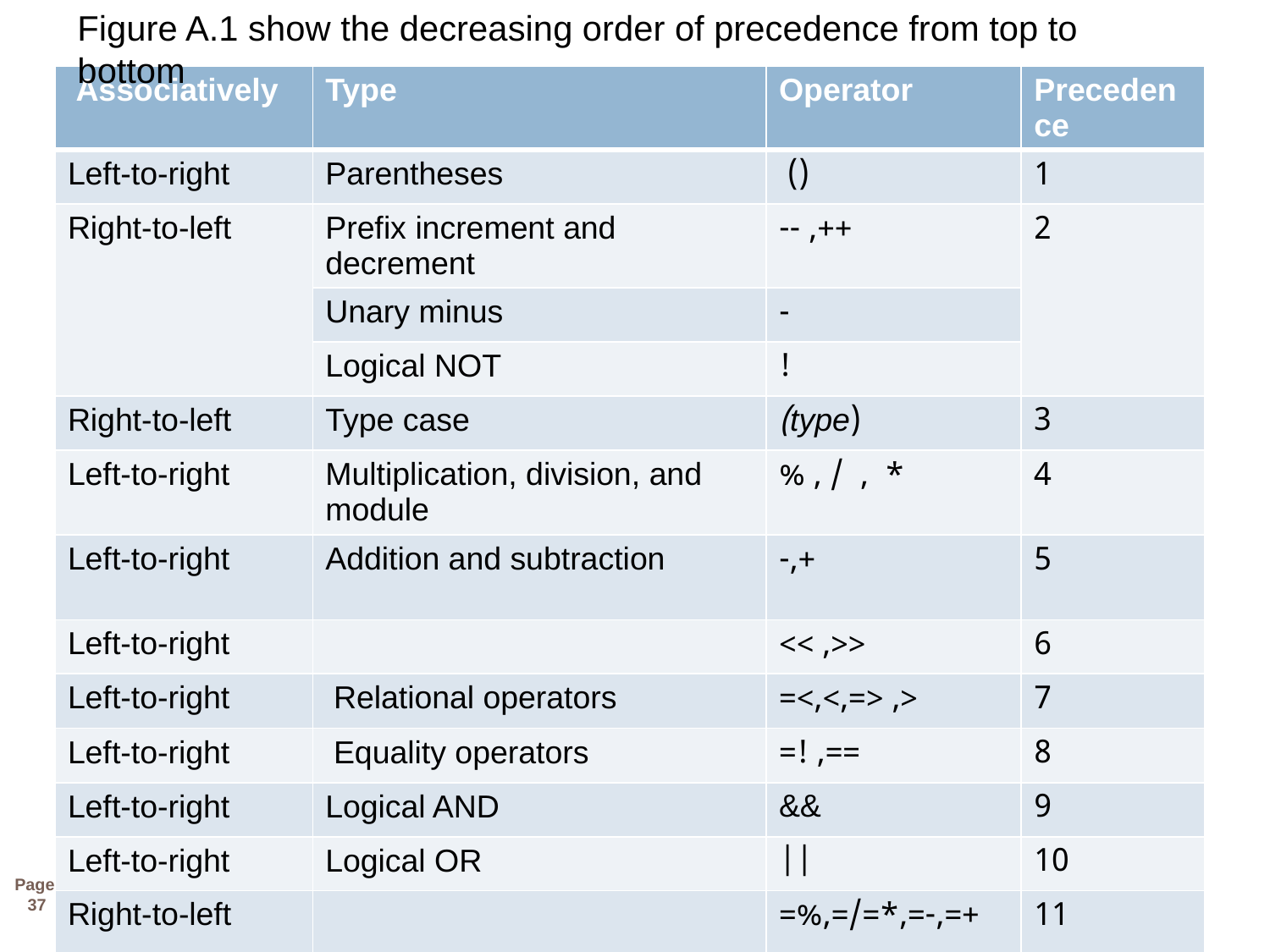

Figure A.1 show the decreasing order of precedence from top to bottom
| Associatively | Type | Operator | Precedence |
| --- | --- | --- | --- |
| Left-to-right | Parentheses | () | 1 |
| Right-to-left | Prefix increment and decrement | ++, -- | 2 |
|  | Unary minus | - |  |
|  | Logical NOT | ! |  |
| Right-to-left | Type case | (type) | 3 |
| Left-to-right | Multiplication, division, and module | \* , / , % | 4 |
| Left-to-right | Addition and subtraction | +,- | 5 |
| Left-to-right |  | <<, >> | 6 |
| Left-to-right | Relational operators | <, <=,>,>= | 7 |
| Left-to-right | Equality operators | ==, != | 8 |
| Left-to-right | Logical AND | && | 9 |
| Left-to-right | Logical OR | || | 10 |
| Right-to-left |  | +=,-=,\*=/=,%= | 11 |
| Left-to-right | Postfix increment and decrement | ++, -- | 12 |
Page 37